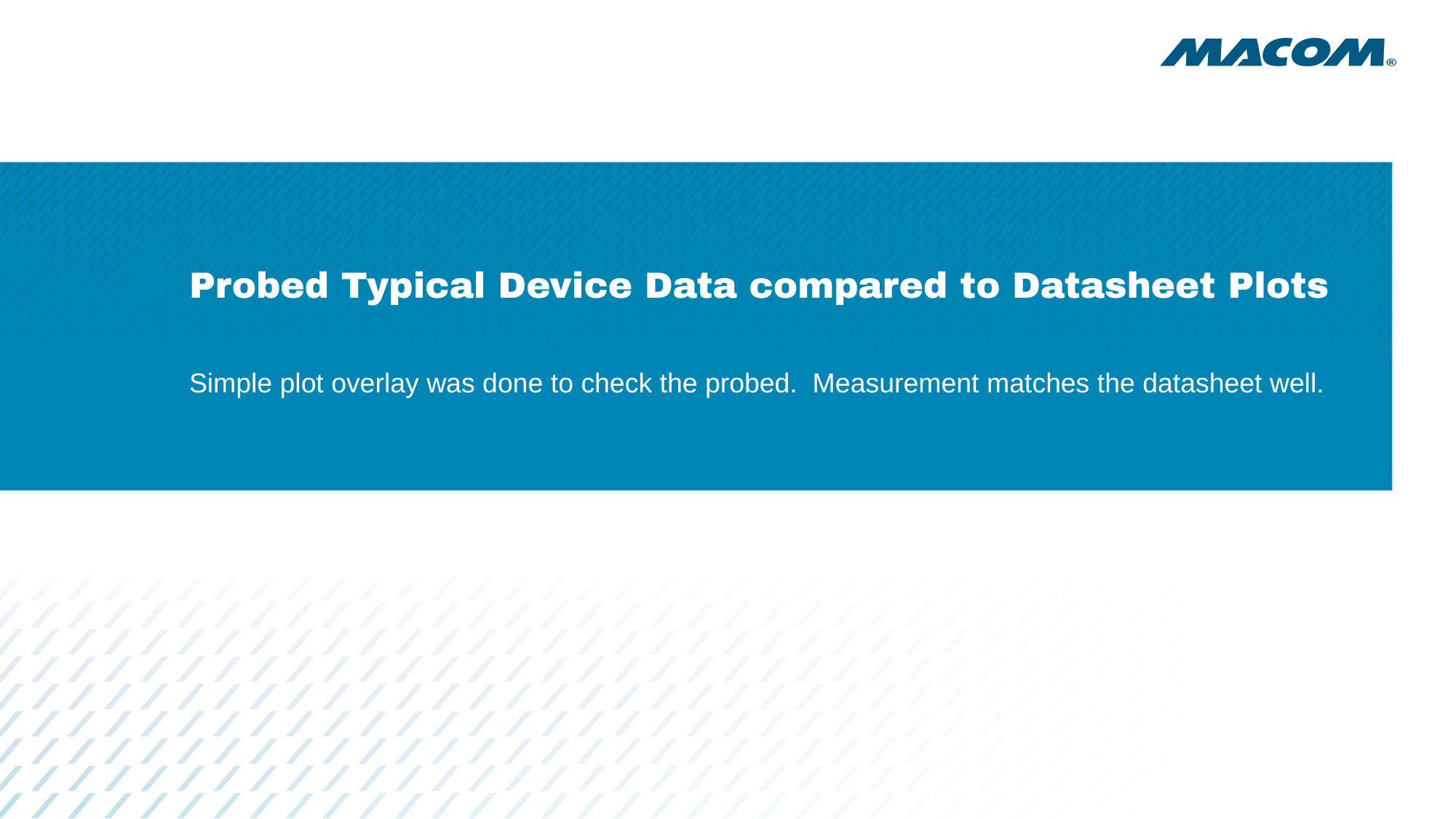

# Probed Typical Device Data compared to Datasheet Plots

Simple plot overlay was done to check the probed.  Measurement matches the datasheet well.